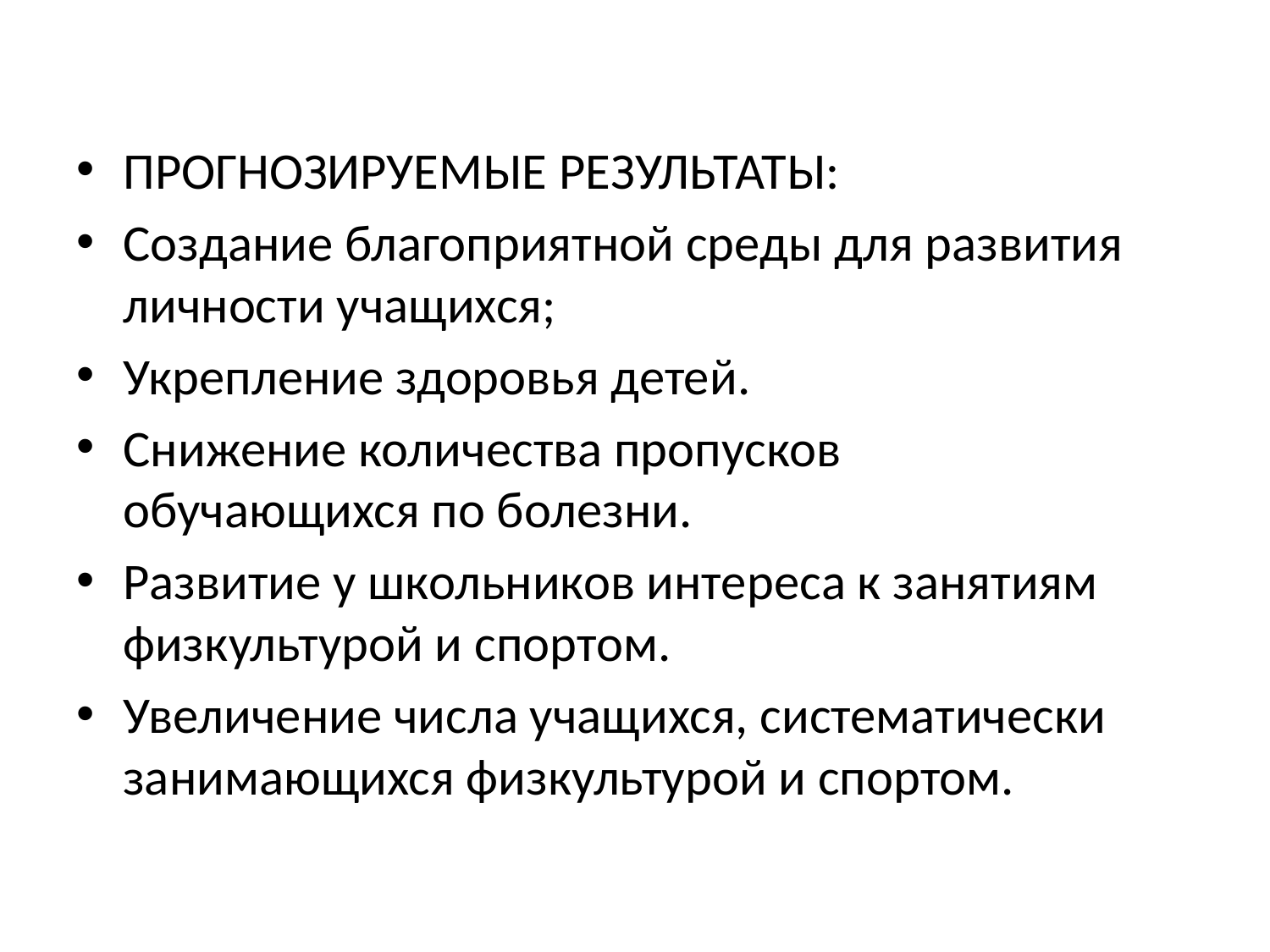

ПРОГНОЗИРУЕМЫЕ РЕЗУЛЬТАТЫ:
Создание благоприятной среды для развития личности учащихся;
Укрепление здоровья детей.
Снижение количества пропусков обучающихся по болезни.
Развитие у школьников интереса к занятиям физкультурой и спортом.
Увеличение числа учащихся, систематически занимающихся физкультурой и спортом.